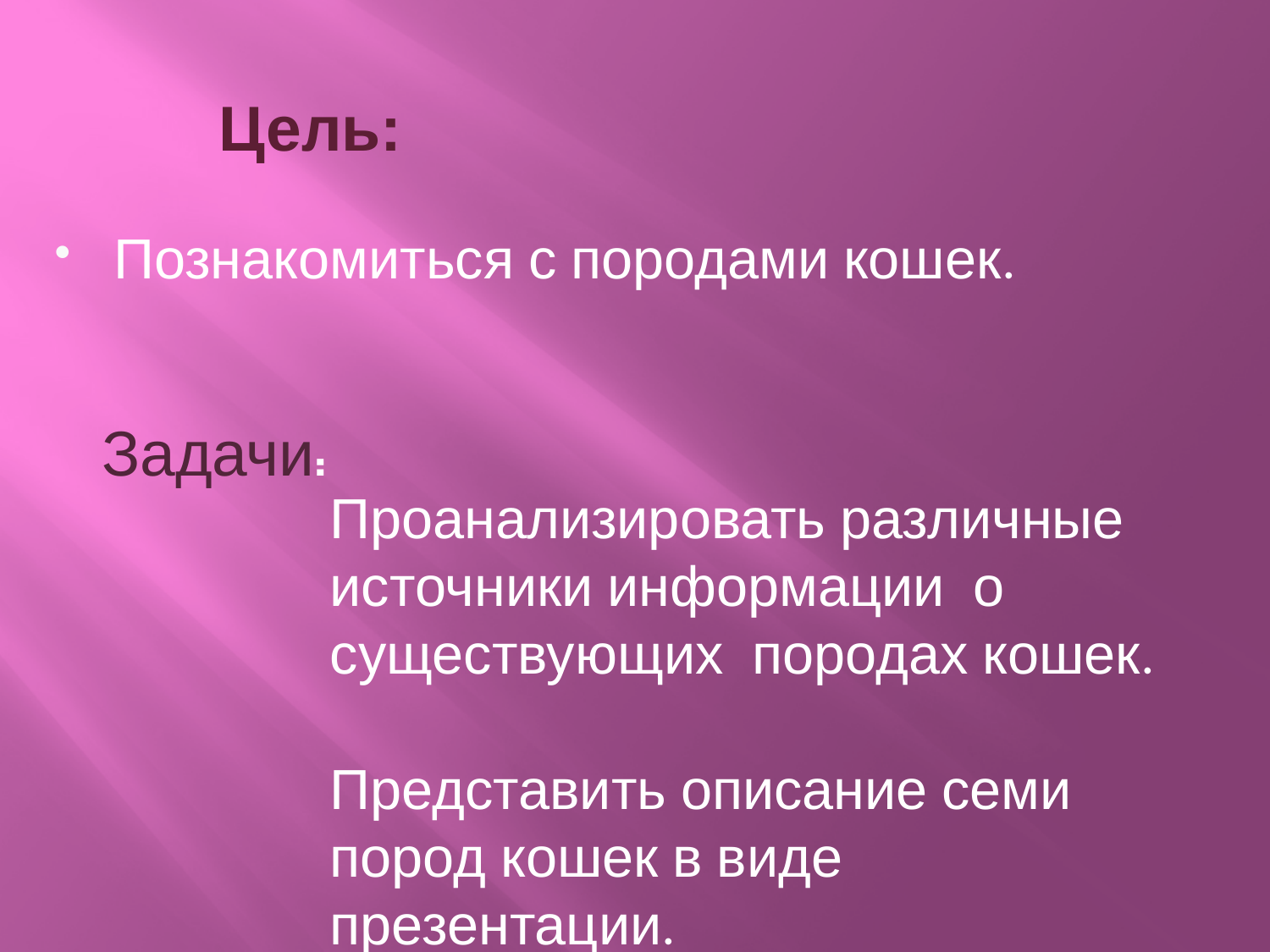

# Цель:
Познакомиться с породами кошек.
Задачи:
Проанализировать различные источники информации  о существующих  породах кошек.

Представить описание семи пород кошек в виде презентации.